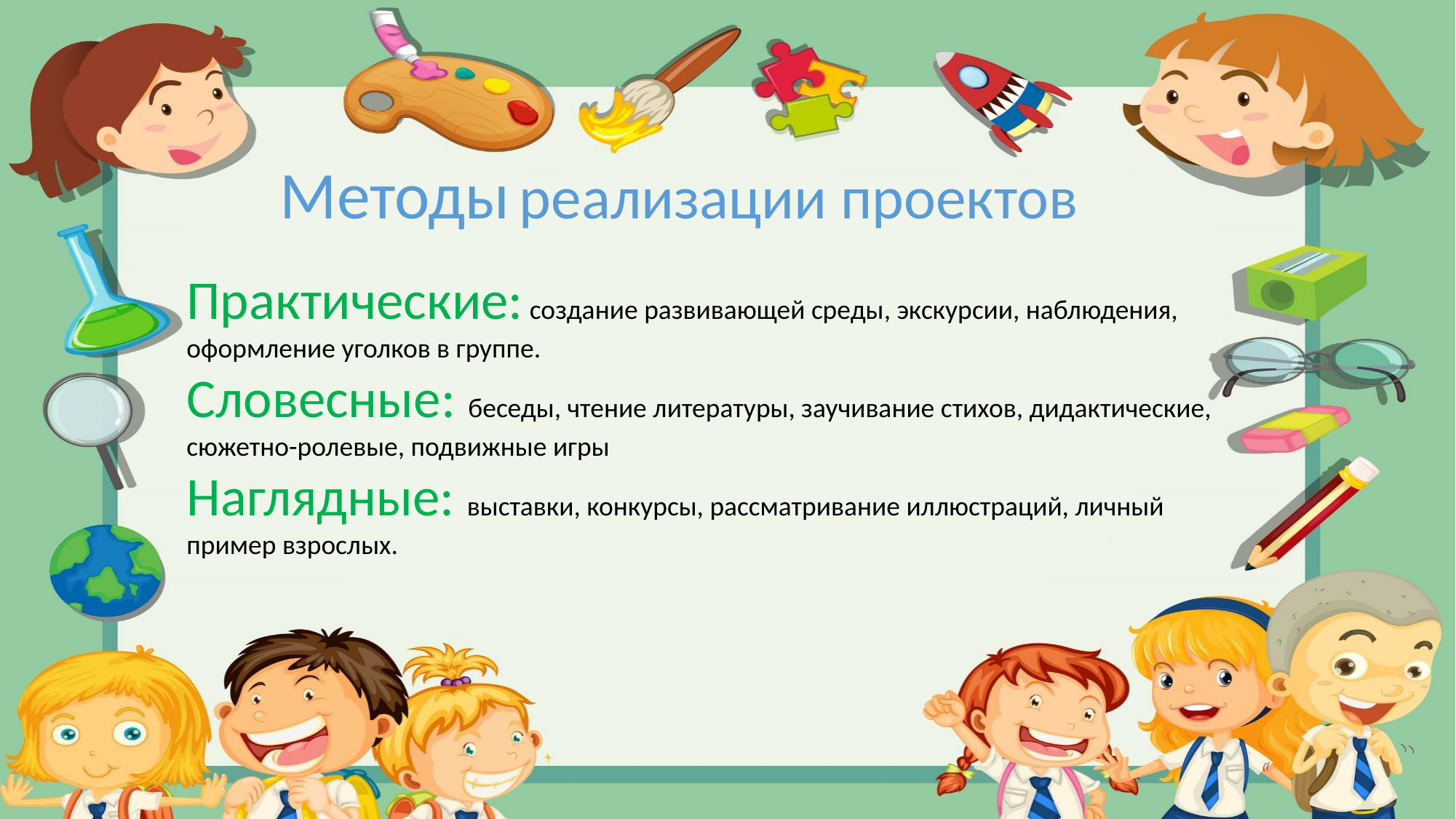

Методы реализации проектов
Практические: создание развивающей среды, экскурсии, наблюдения, оформление уголков в группе.
Словесные: беседы, чтение литературы, заучивание стихов, дидактические, сюжетно-ролевые, подвижные игры
Наглядные: выставки, конкурсы, рассматривание иллюстраций, личный пример взрослых.